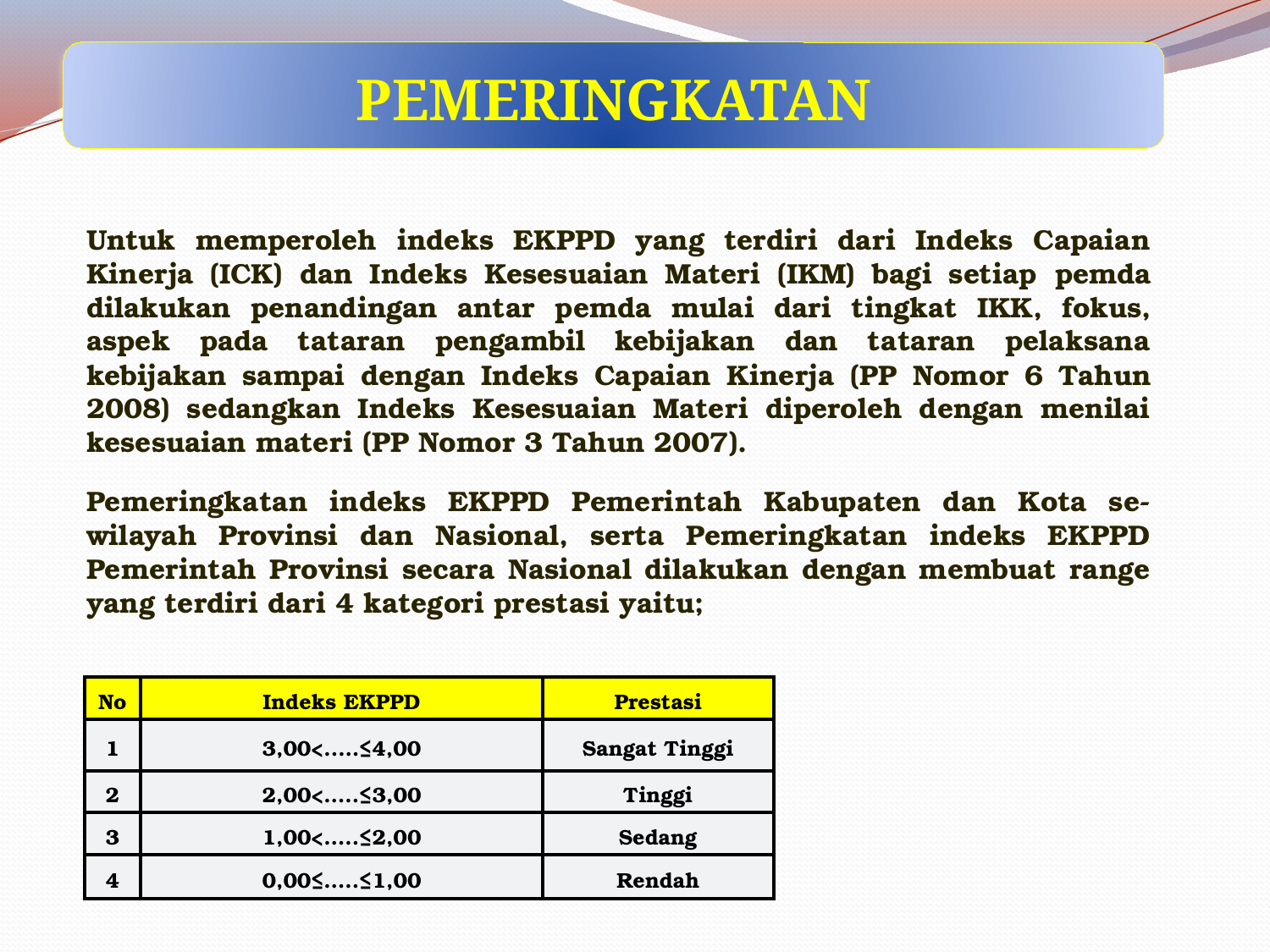

PEMERINGKATAN

Untuk memperoleh indeks EKPPD yang terdiri dari Indeks Capaian Kinerja (ICK) dan Indeks Kesesuaian Materi (IKM) bagi setiap pemda dilakukan penandingan antar pemda mulai dari tingkat IKK, fokus, aspek pada tataran pengambil kebijakan dan tataran pelaksana kebijakan sampai dengan Indeks Capaian Kinerja (PP Nomor 6 Tahun 2008) sedangkan Indeks Kesesuaian Materi diperoleh dengan menilai kesesuaian materi (PP Nomor 3 Tahun 2007).

Pemeringkatan indeks EKPPD Pemerintah Kabupaten dan Kota se-wilayah Provinsi dan Nasional, serta Pemeringkatan indeks EKPPD Pemerintah Provinsi secara Nasional dilakukan dengan membuat range yang terdiri dari 4 kategori prestasi yaitu;
| No | Indeks EKPPD | Prestasi |
| --- | --- | --- |
| 1 | 3,00<..…≤4,00 | Sangat Tinggi |
| 2 | 2,00<…..≤3,00 | Tinggi |
| 3 | 1,00<…..≤2,00 | Sedang |
| 4 | 0,00≤…..≤1,00 | Rendah |